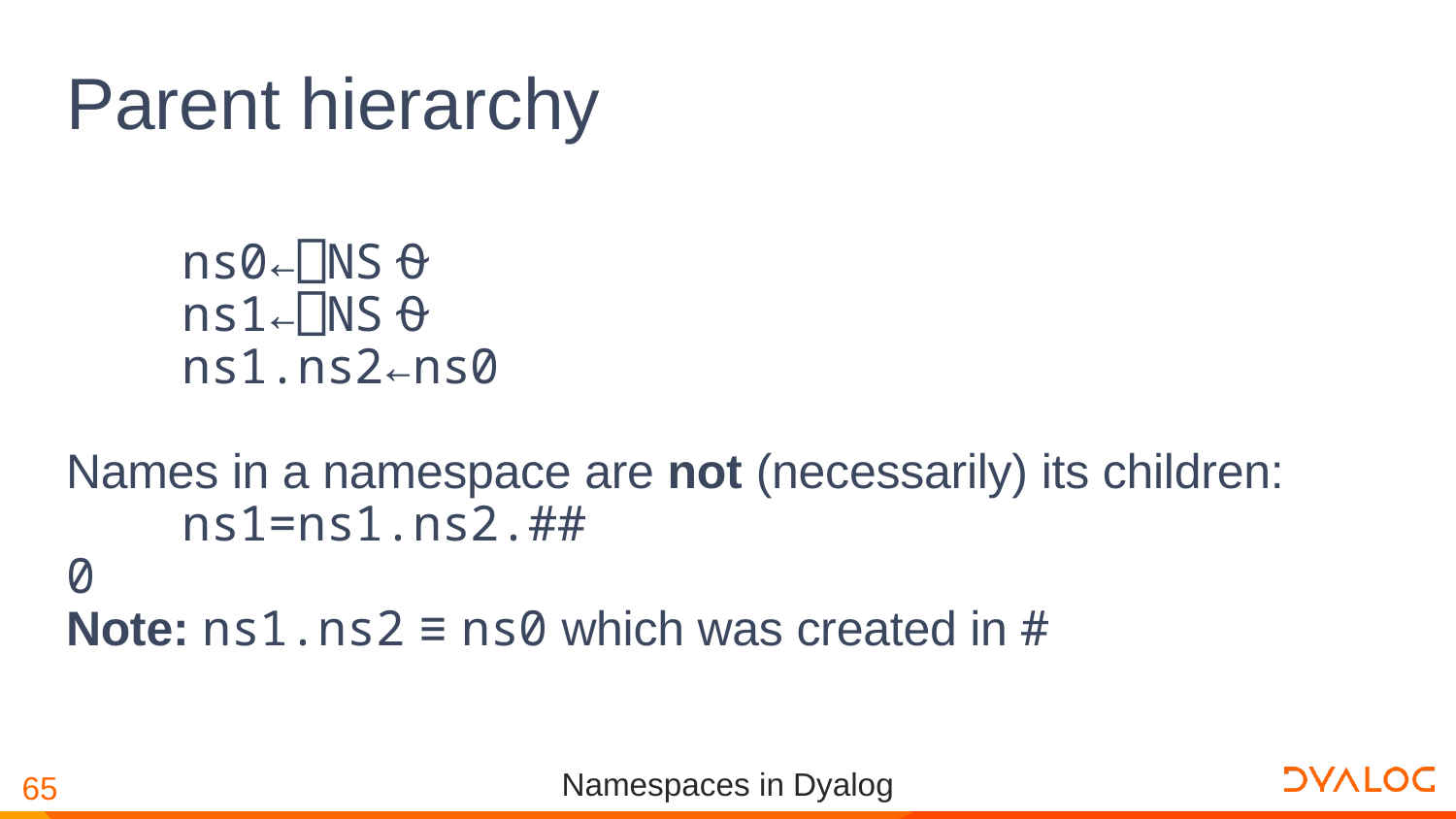

# Parent hierarchy
    ns0←⎕NS⍬
    ns1←⎕NS⍬
    ns1.ns2←ns0

Names in a namespace are not (necessarily) its children:
    ns1=ns1.ns2.##
0
Note: ns1.ns2 ≡ ns0 which was created in #